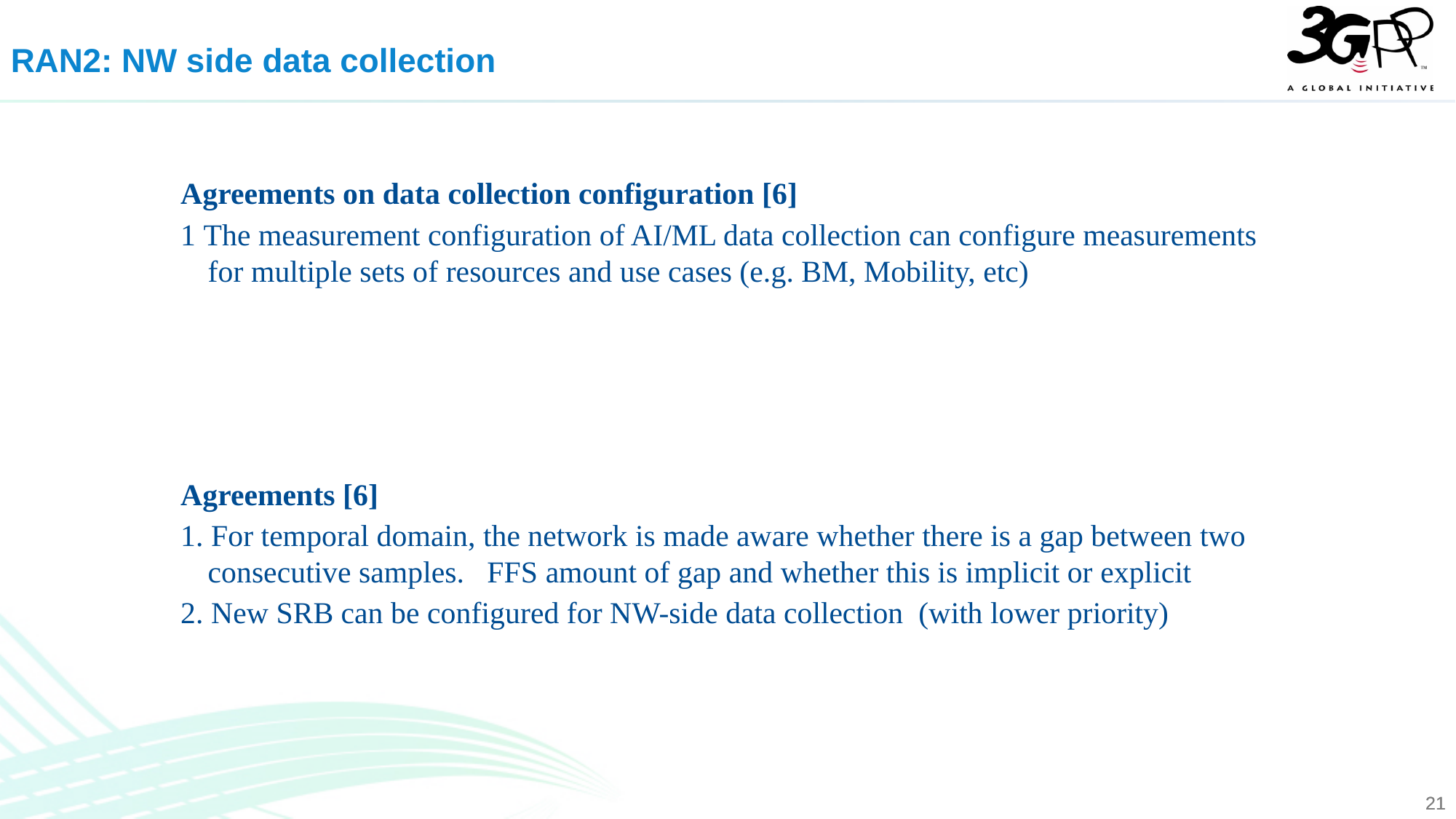

RAN2: NW side data collection
Agreements on data collection configuration [6]
1 The measurement configuration of AI/ML data collection can configure measurements for multiple sets of resources and use cases (e.g. BM, Mobility, etc)
Agreements [6]
1. For temporal domain, the network is made aware whether there is a gap between two consecutive samples.   FFS amount of gap and whether this is implicit or explicit
2. New SRB can be configured for NW-side data collection  (with lower priority)